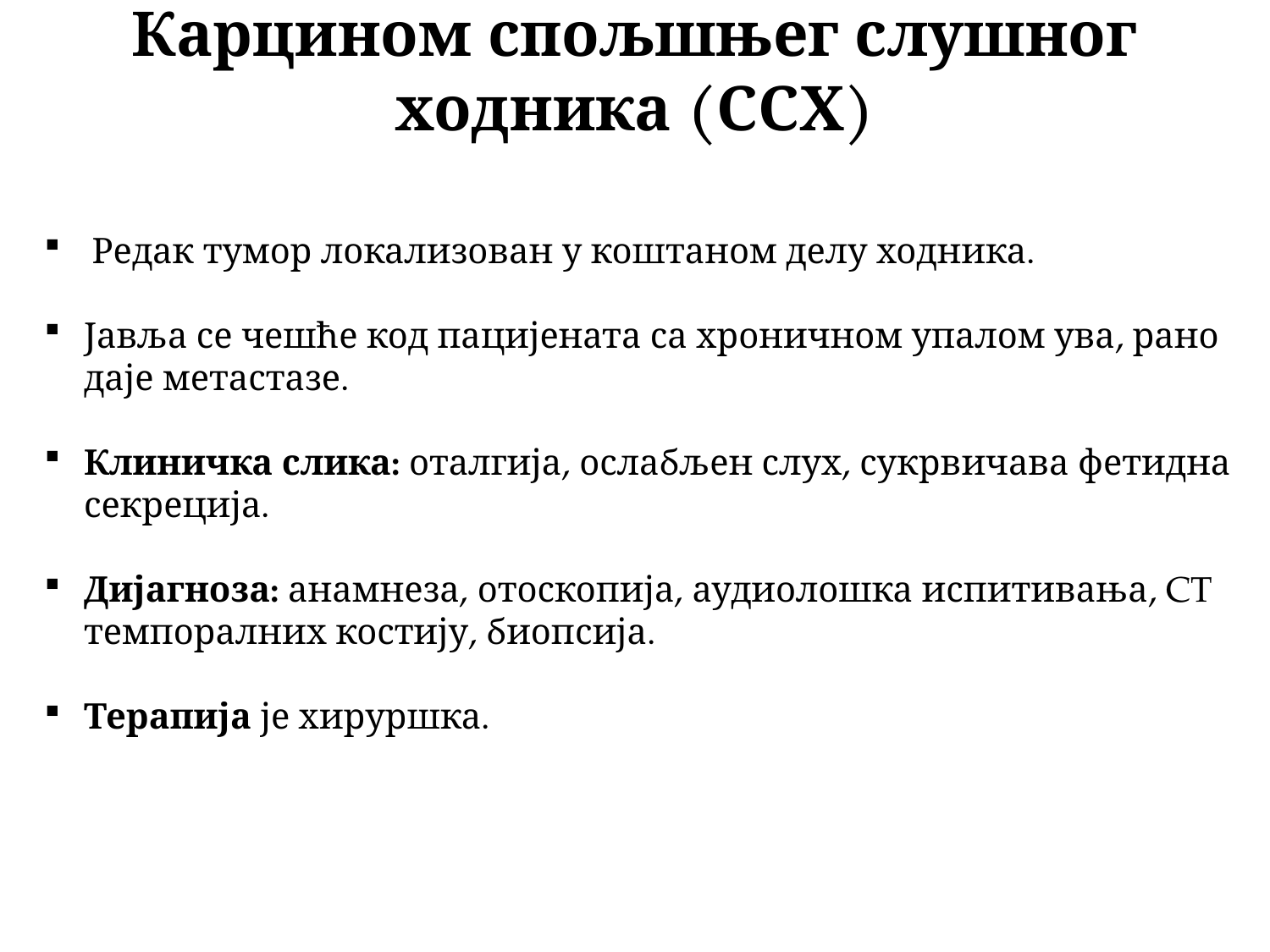

Карцином спољшњег слушног ходника (ССХ)

Редак тумор локализован у коштаном делу ходника.

Јавља се чешће код пацијената са хроничном упалом ува, рано даје метастазе.

Клиничка слика: оталгија, ослабљен слух, сукрвичава фетидна секреција.

Дијагноза: анамнеза, отоскопија, аудиолошка испитивања, CT темпоралних костију, биопсија.

Терапија је хируршка.